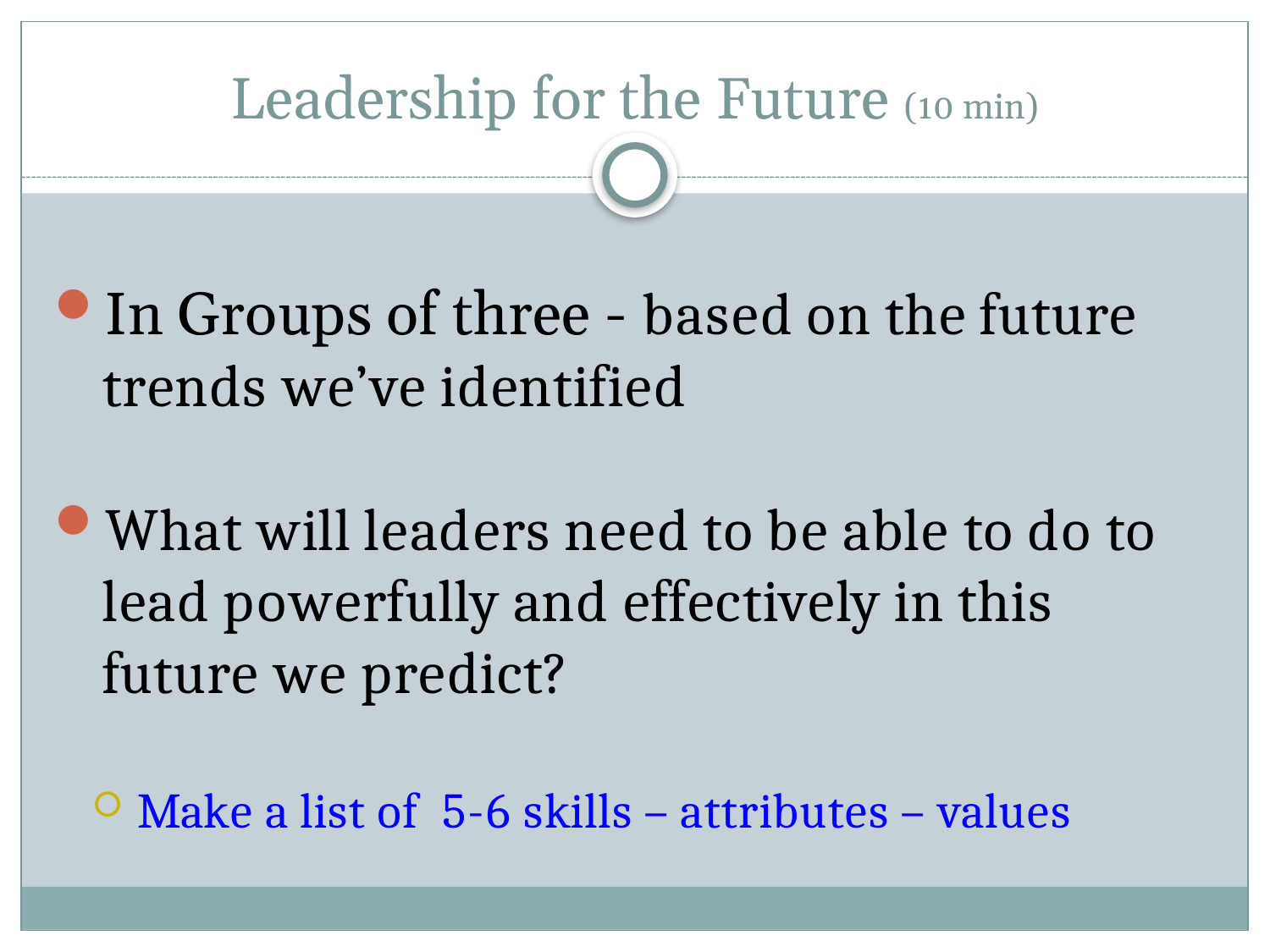

# Leadership for the Future (10 min)

In Groups of three - based on the future trends we’ve identified

What will leaders need to be able to do to lead powerfully and effectively in this future we predict?

Make a list of  5-6 skills – attributes – values